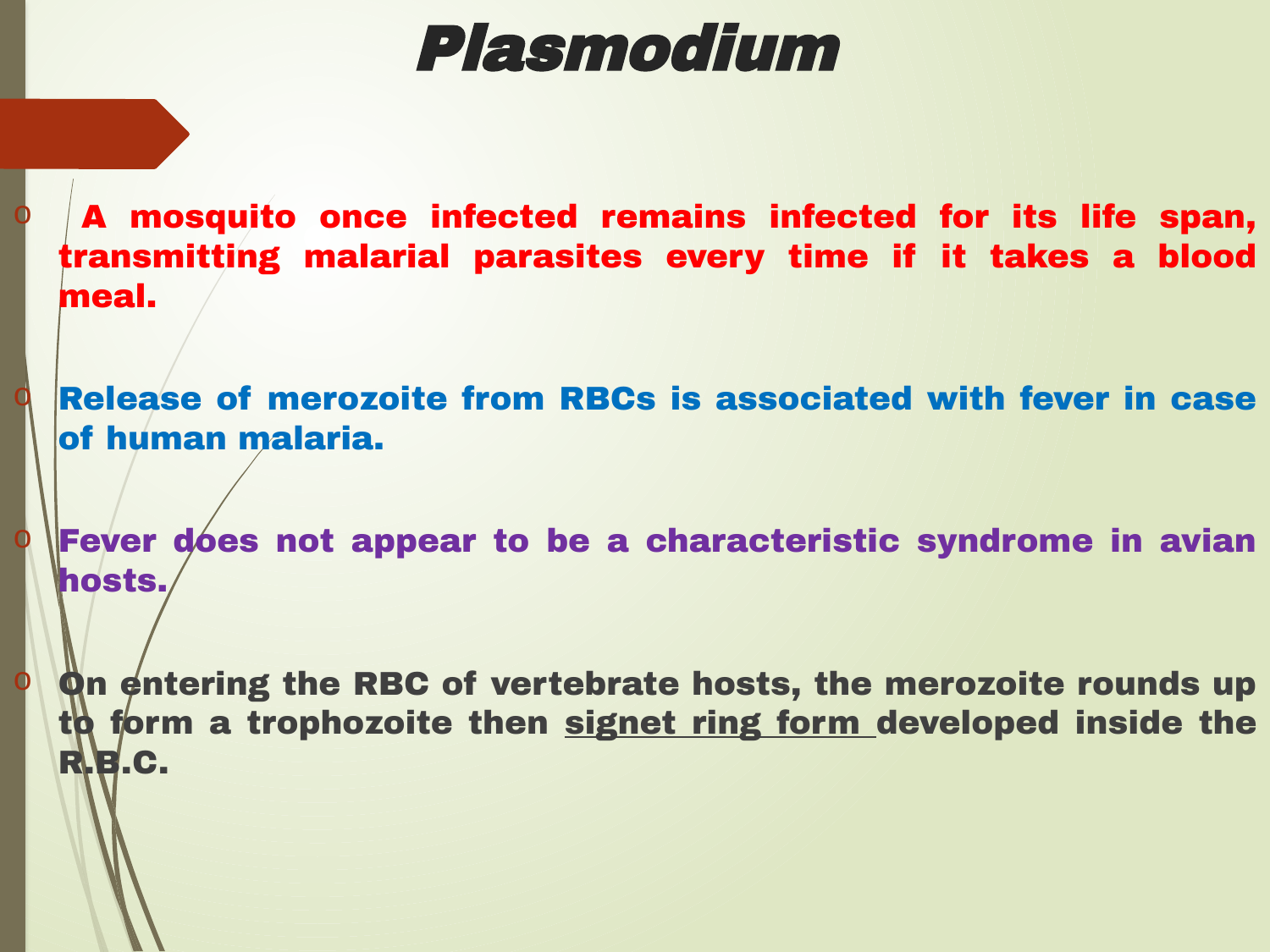

# Plasmodium

 A mosquito once infected remains infected for its life span, transmitting malarial parasites every time if it takes a blood meal.

Release of merozoite from RBCs is associated with fever in case of human malaria.

Fever does not appear to be a characteristic syndrome in avian hosts.

On entering the RBC of vertebrate hosts, the merozoite rounds up to form a trophozoite then signet ring form developed inside the R.B.C.